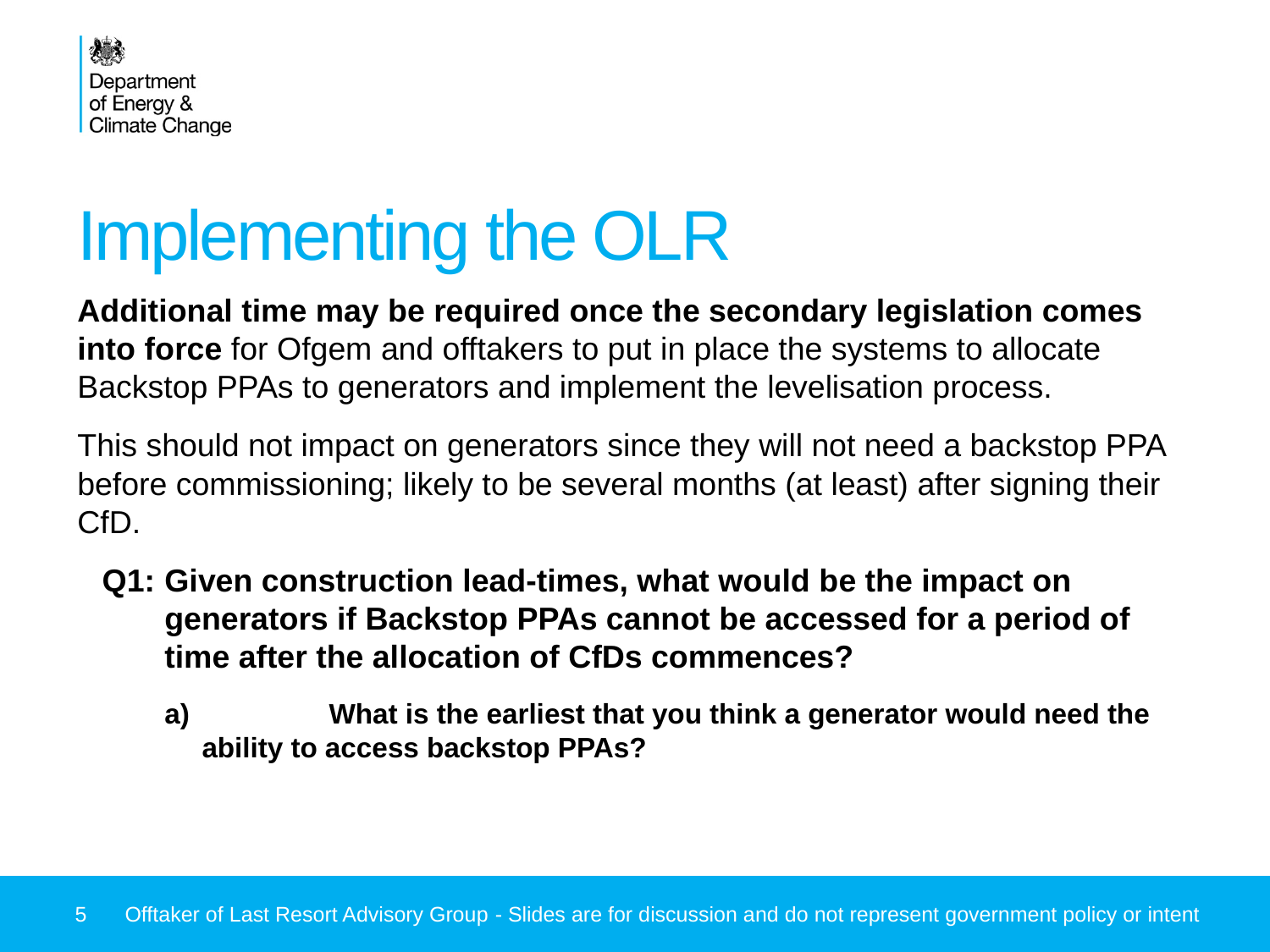

# Implementing the OLR
Additional time may be required once the secondary legislation comes into force for Ofgem and offtakers to put in place the systems to allocate Backstop PPAs to generators and implement the levelisation process.
This should not impact on generators since they will not need a backstop PPA before commissioning; likely to be several months (at least) after signing their CfD.
Q1: 	Given construction lead-times, what would be the impact on generators if Backstop PPAs cannot be accessed for a period of time after the allocation of CfDs commences?
	What is the earliest that you think a generator would need the ability to access backstop PPAs?

5
Offtaker of Last Resort Advisory Group - Slides are for discussion and do not represent government policy or intent